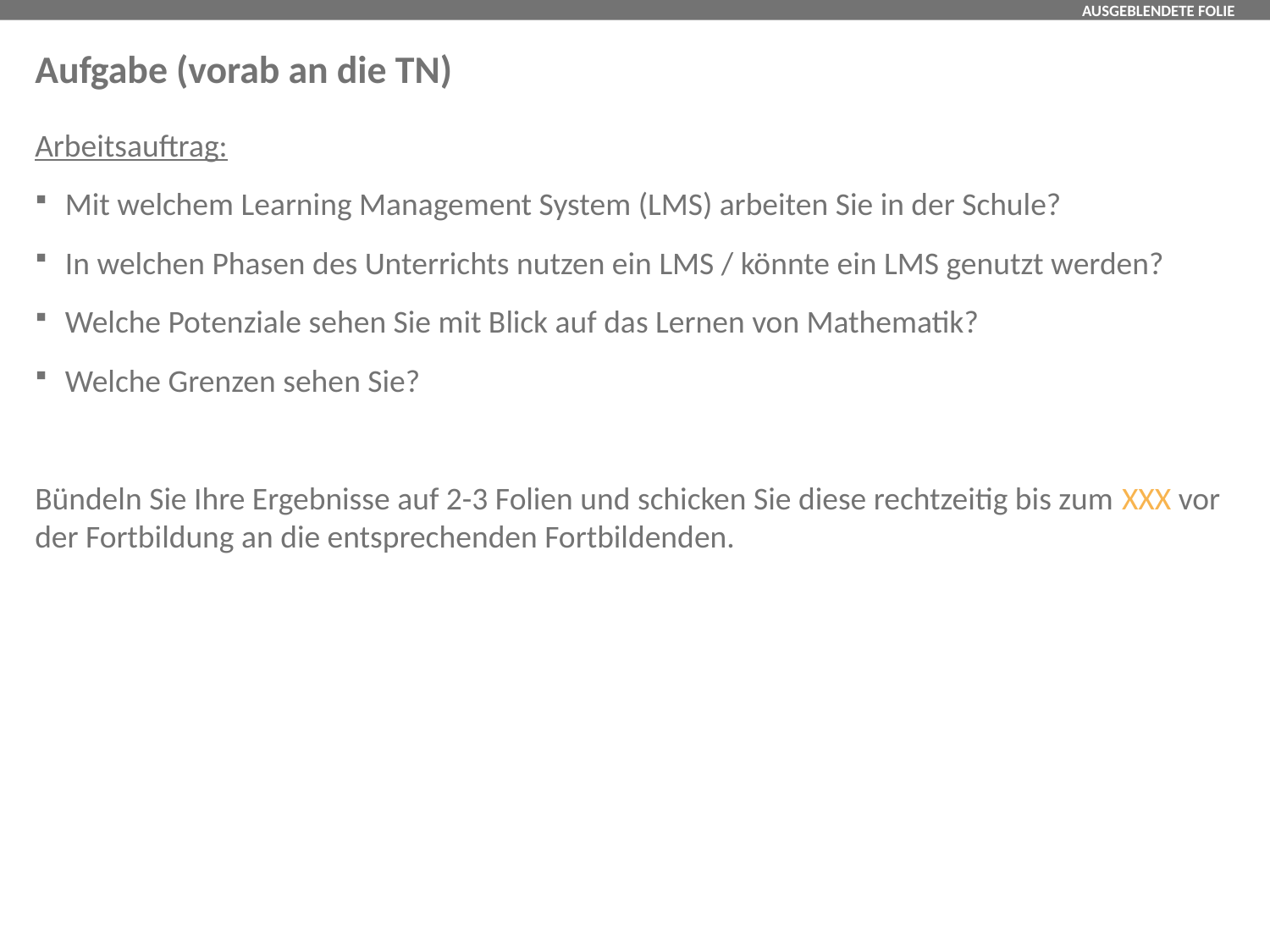

# Aufgabe (vorab an die TN)
Arbeitsauftrag:
Mit welchem Learning Management System (LMS) arbeiten Sie in der Schule?
In welchen Phasen des Unterrichts nutzen ein LMS / könnte ein LMS genutzt werden?
Welche Potenziale sehen Sie mit Blick auf das Lernen von Mathematik?
Welche Grenzen sehen Sie?

Bündeln Sie Ihre Ergebnisse auf 2-3 Folien und schicken Sie diese rechtzeitig bis zum XXX vor der Fortbildung an die entsprechenden Fortbildenden.